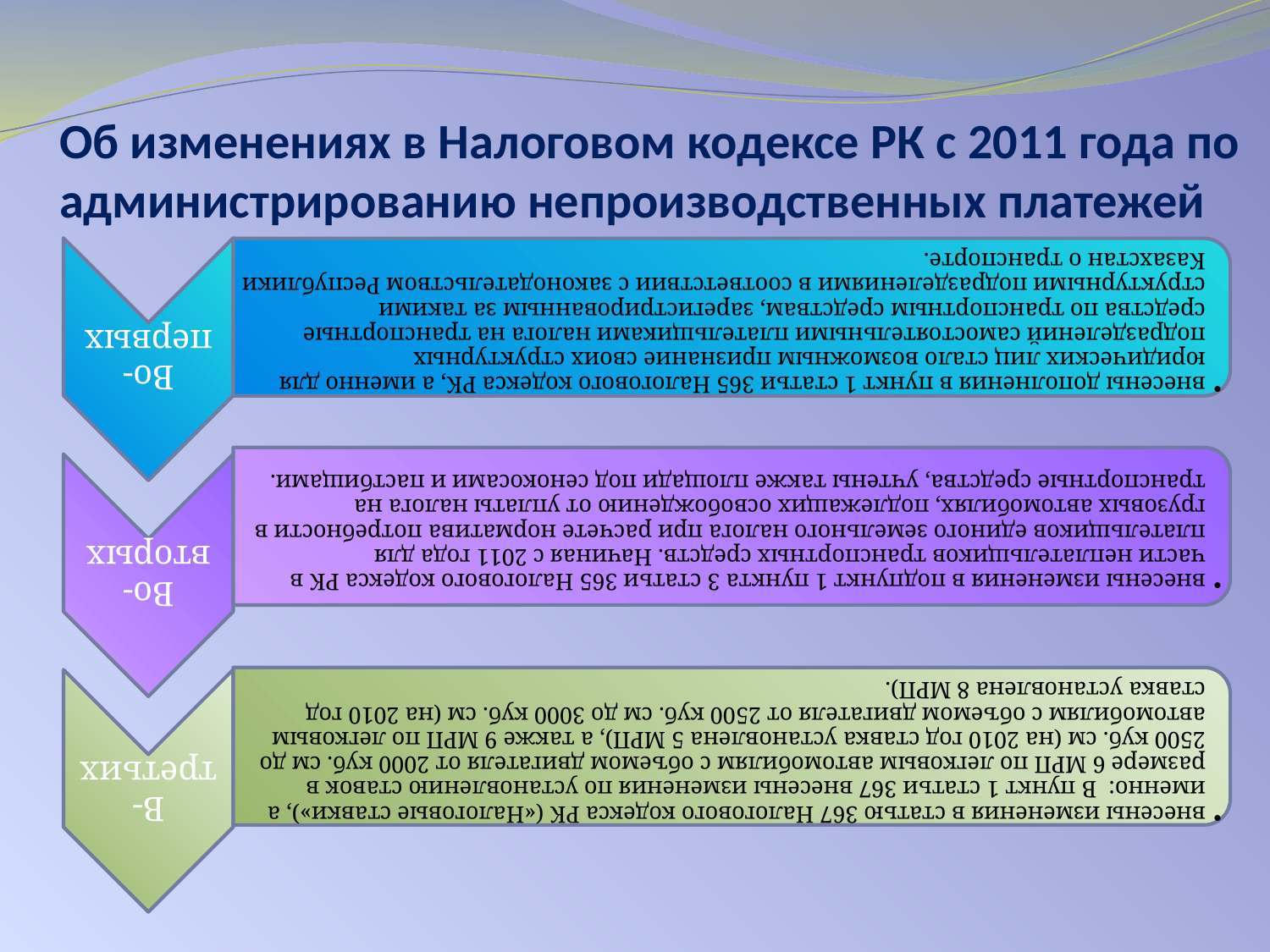

# Об изменениях в Налоговом кодексе РК с 2011 года по администрированию непроизводственных платежей
Во-первых
внесены дополнения в пункт 1 статьи 365 Налогового кодекса РК, а именно для юридических лиц стало возможным признание своих структурных подразделений самостоятельными плательщиками налога на транспортные средства по транспортным средствам, зарегистрированным за такими структурными подразделениями в соответствии с законодательством Республики Казахстан о транспорте.
Во-вторых
внесены изменения в подпункт 1 пункта 3 статьи 365 Налогового кодекса РК в части неплательщиков транспортных средств. Начиная с 2011 года для плательщиков единого земельного налога при расчете норматива потребности в грузовых автомобилях, подлежащих освобождению от уплаты налога на транспортные средства, учтены также площади под сенокосами и пастбищами.
В-третьих
внесены изменения в статью 367 Налогового кодекса РК («Налоговые ставки»), а именно:  В пункт 1 статьи 367 внесены изменения по установлению ставок в размере 6 МРП по легковым автомобилям с объемом двигателя от 2000 куб. см до 2500 куб. см (на 2010 год ставка установлена 5 МРП), а также 9 МРП по легковым автомобилям с объемом двигателя от 2500 куб. см до 3000 куб. см (на 2010 год ставка установлена 8 МРП).